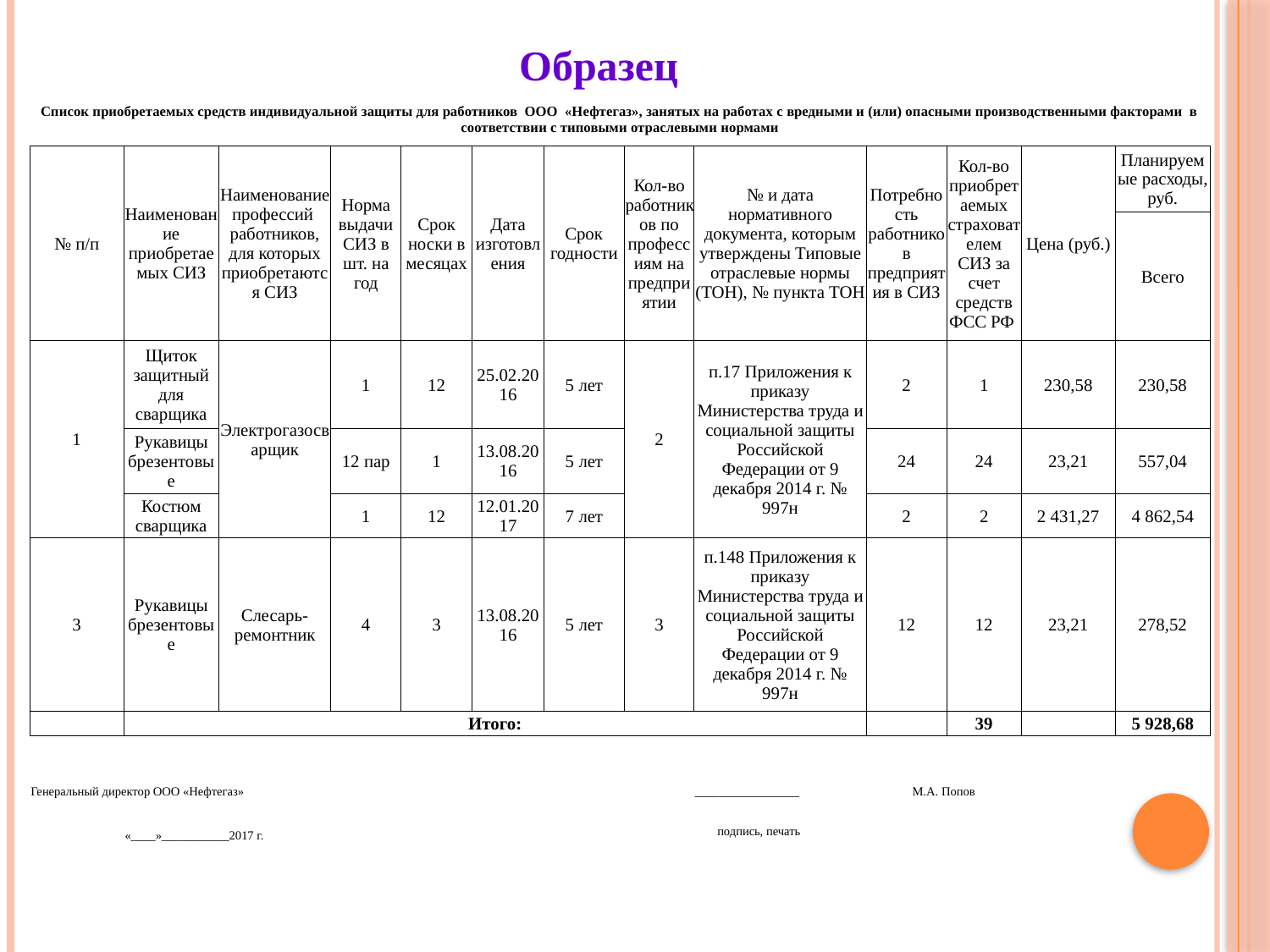

|  |  |  | Образец |  |  |  |  |  |  |  |  |  |
| --- | --- | --- | --- | --- | --- | --- | --- | --- | --- | --- | --- | --- |
| Список приобретаемых средств индивидуальной защиты для работников ООО «Нефтегаз», занятых на работах с вредными и (или) опасными производственными факторами в соответствии с типовыми отраслевыми нормами |  |  |  |  |  |  |  |  |  |  |  |  |
| № п/п | Наименование приобретаемых СИЗ | Наименование профессий работников, для которых приобретаются СИЗ | Норма выдачи СИЗ в шт. на год | Срок носки в месяцах | Дата изготовления | Срок годности | Кол-во работников по профессиям на предприятии | № и дата нормативного документа, которым утверждены Типовые отраслевые нормы (ТОН), № пункта ТОН | Потребность работников предприятия в СИЗ | Кол-во приобретаемых страхователем СИЗ за счет средств ФСС РФ | Цена (руб.) | Планируемые расходы, руб. |
|  |  |  |  |  |  |  |  |  |  |  |  | Всего |
| 1 | Щиток защитный для сварщика | Электрогазосварщик | 1 | 12 | 25.02.2016 | 5 лет | 2 | п.17 Приложения к приказу Министерства труда и социальной защиты Российской Федерации от 9 декабря 2014 г. № 997н | 2 | 1 | 230,58 | 230,58 |
|  | Рукавицы брезентовые |  | 12 пар | 1 | 13.08.2016 | 5 лет |  |  | 24 | 24 | 23,21 | 557,04 |
|  | Костюм сварщика |  | 1 | 12 | 12.01.2017 | 7 лет |  |  | 2 | 2 | 2 431,27 | 4 862,54 |
| 3 | Рукавицы брезентовые | Слесарь-ремонтник | 4 | 3 | 13.08.2016 | 5 лет | 3 | п.148 Приложения к приказу Министерства труда и социальной защиты Российской Федерации от 9 декабря 2014 г. № 997н | 12 | 12 | 23,21 | 278,52 |
|  | Итого: |  |  |  |  |  |  |  |  | 39 |  | 5 928,68 |
|  |  |  |  |  |  |  |  |  |  |  |  |  |
| Генеральный директор ООО «Нефтегаз» |  |  |  |  |  |  |  | \_\_\_\_\_\_\_\_\_\_\_\_\_\_\_\_\_ | М.А. Попов |  |  |  |
|  | «\_\_\_\_»\_\_\_\_\_\_\_\_\_\_\_2017 г. |  |  |  |  |  |  | подпись, печать |  |  |  |  |
|  |  |  |  |  |  |  |  |  |  |  |  |  |